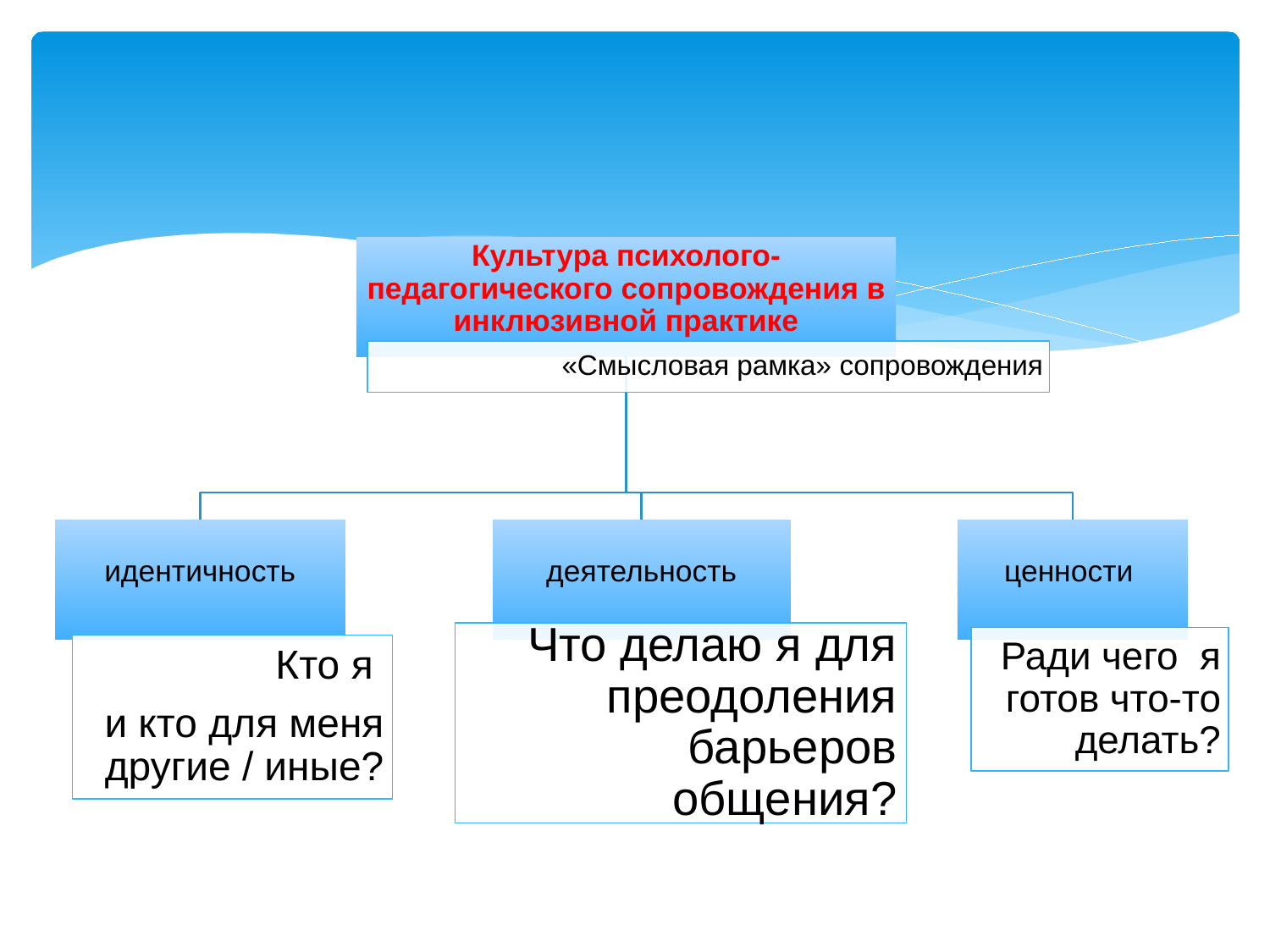

#
Культура психолого-педагогического сопровождения в инклюзивной практике
«Смысловая рамка» сопровождения
идентичность
Кто я
и кто для меня другие / иные?
деятельность
Что делаю я для преодоления барьеров общения?
ценности
Ради чего  я готов что-то делать?